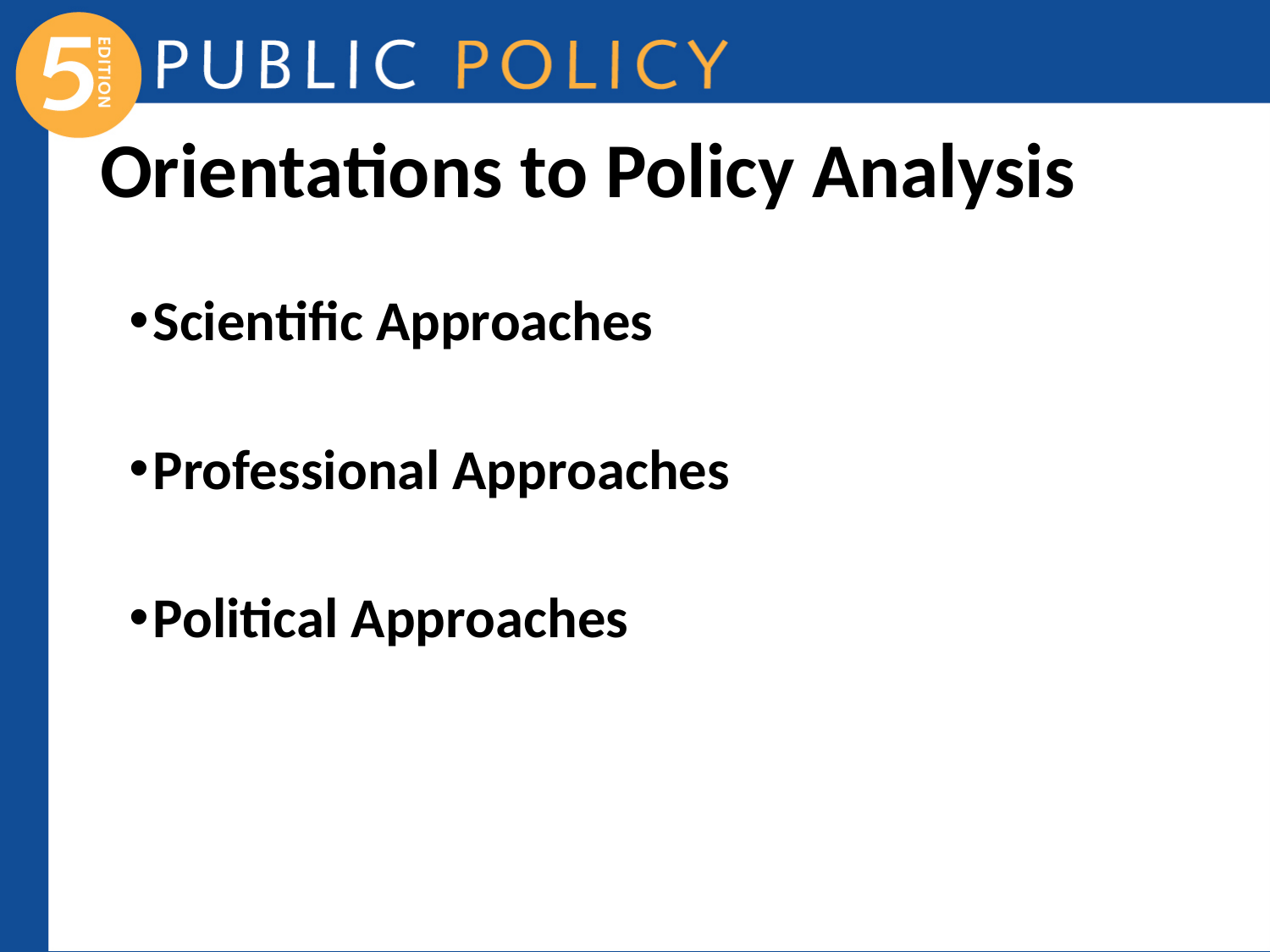

# Orientations to Policy Analysis
Scientific Approaches

Professional Approaches

Political Approaches